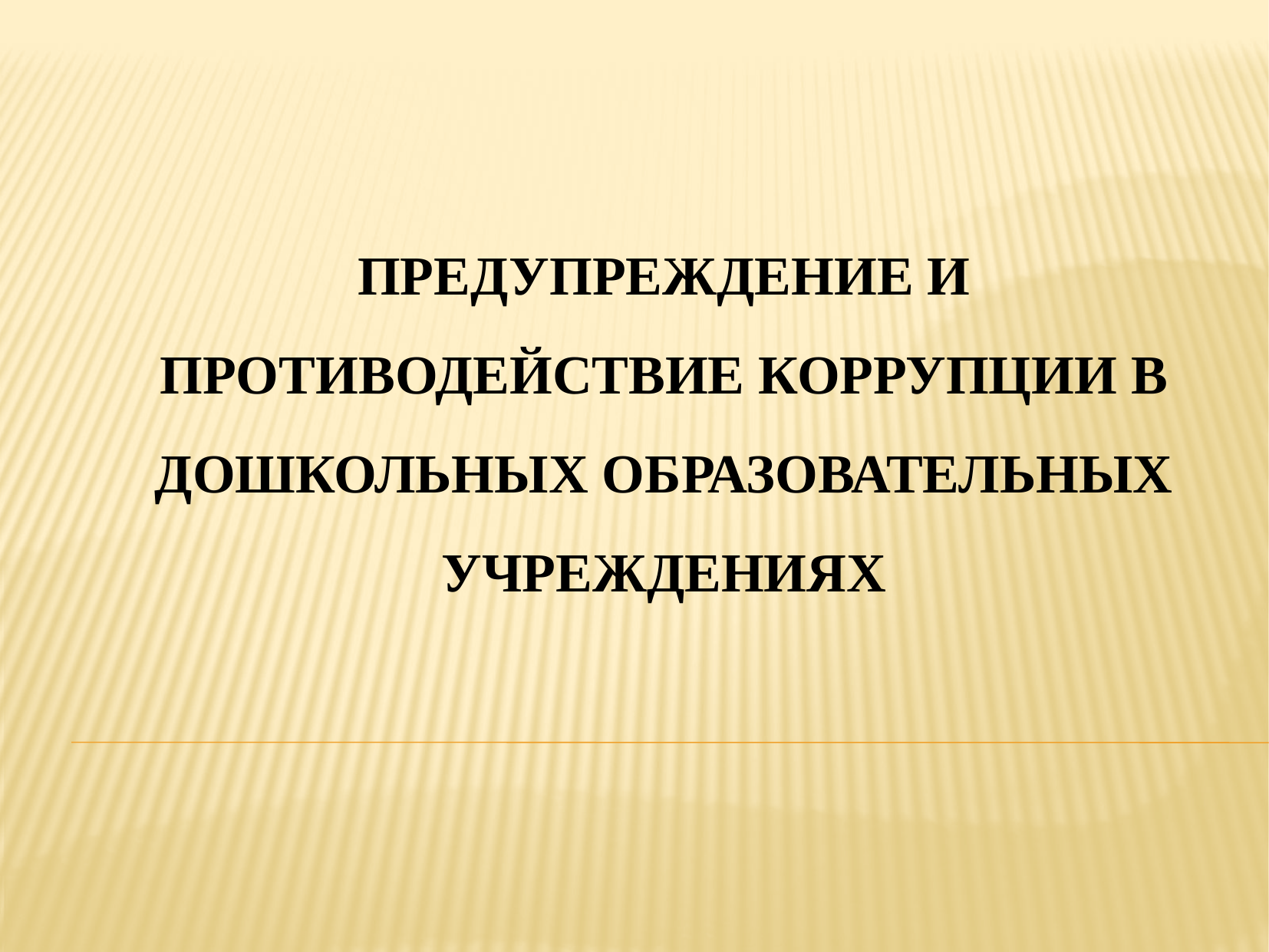

# Предупреждение и противодействие коррупции в дошкольных образовательных учреждениях